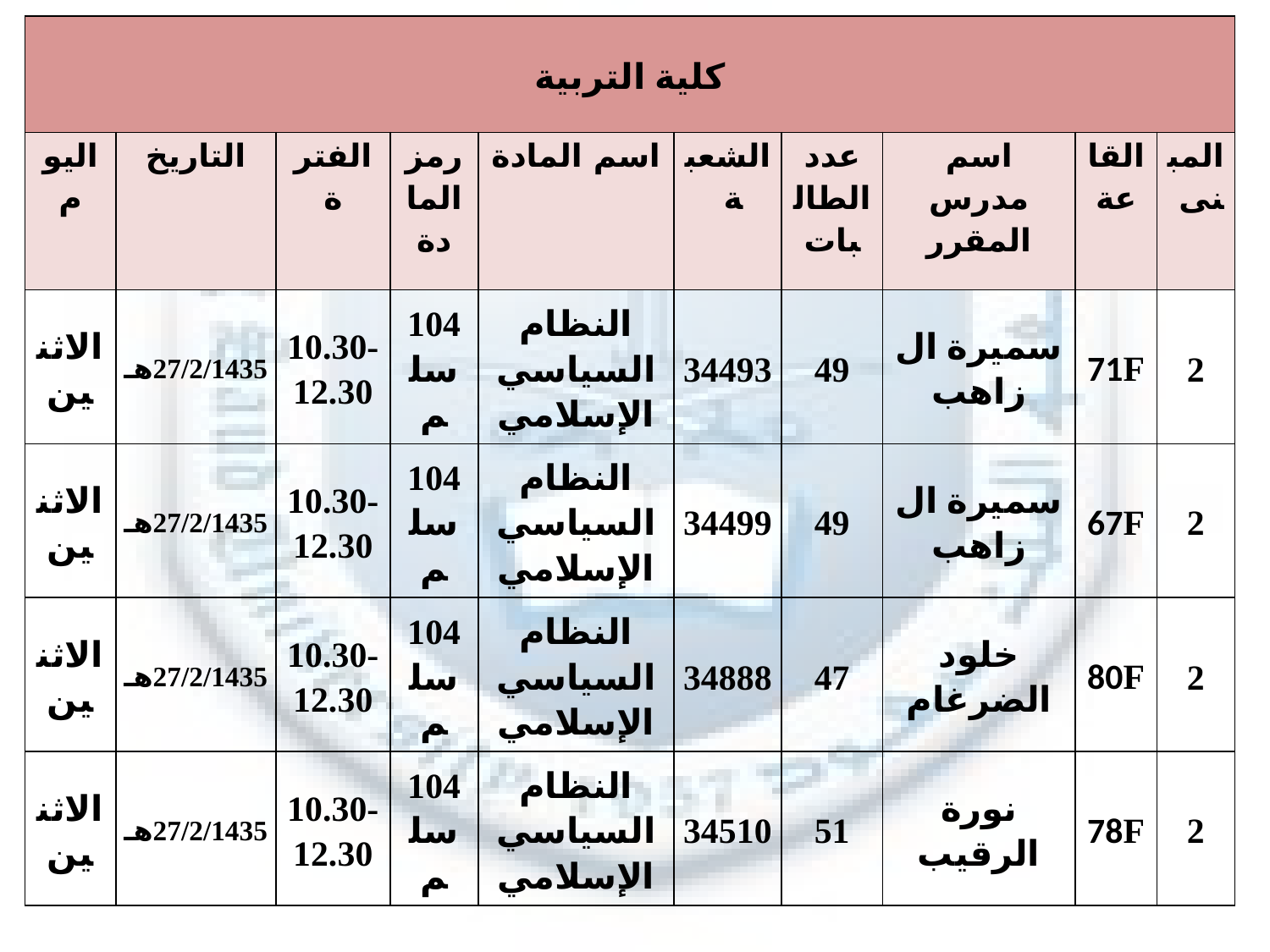

| كلية التربية |  |  |  |  |  |  |  |  |  |
| --- | --- | --- | --- | --- | --- | --- | --- | --- | --- |
| اليوم | التاريخ | الفترة | رمز المادة | اسم المادة | الشعبة | عدد الطالبات | اسم مدرس المقرر | القاعة | المبنى |
| الاثنين | 27/2/1435هـ | 10.30-12.30 | 104 سلم | النظام السياسي الإسلامي | 34493 | 49 | سميرة ال زاهب | 71F | 2 |
| الاثنين | 27/2/1435هـ | 10.30-12.30 | 104 سلم | النظام السياسي الإسلامي | 34499 | 49 | سميرة ال زاهب | 67F | 2 |
| الاثنين | 27/2/1435هـ | 10.30-12.30 | 104 سلم | النظام السياسي الإسلامي | 34888 | 47 | خلود الضرغام | 80F | 2 |
| الاثنين | 27/2/1435هـ | 10.30-12.30 | 104 سلم | النظام السياسي الإسلامي | 34510 | 51 | نورة الرقيب | 78F | 2 |